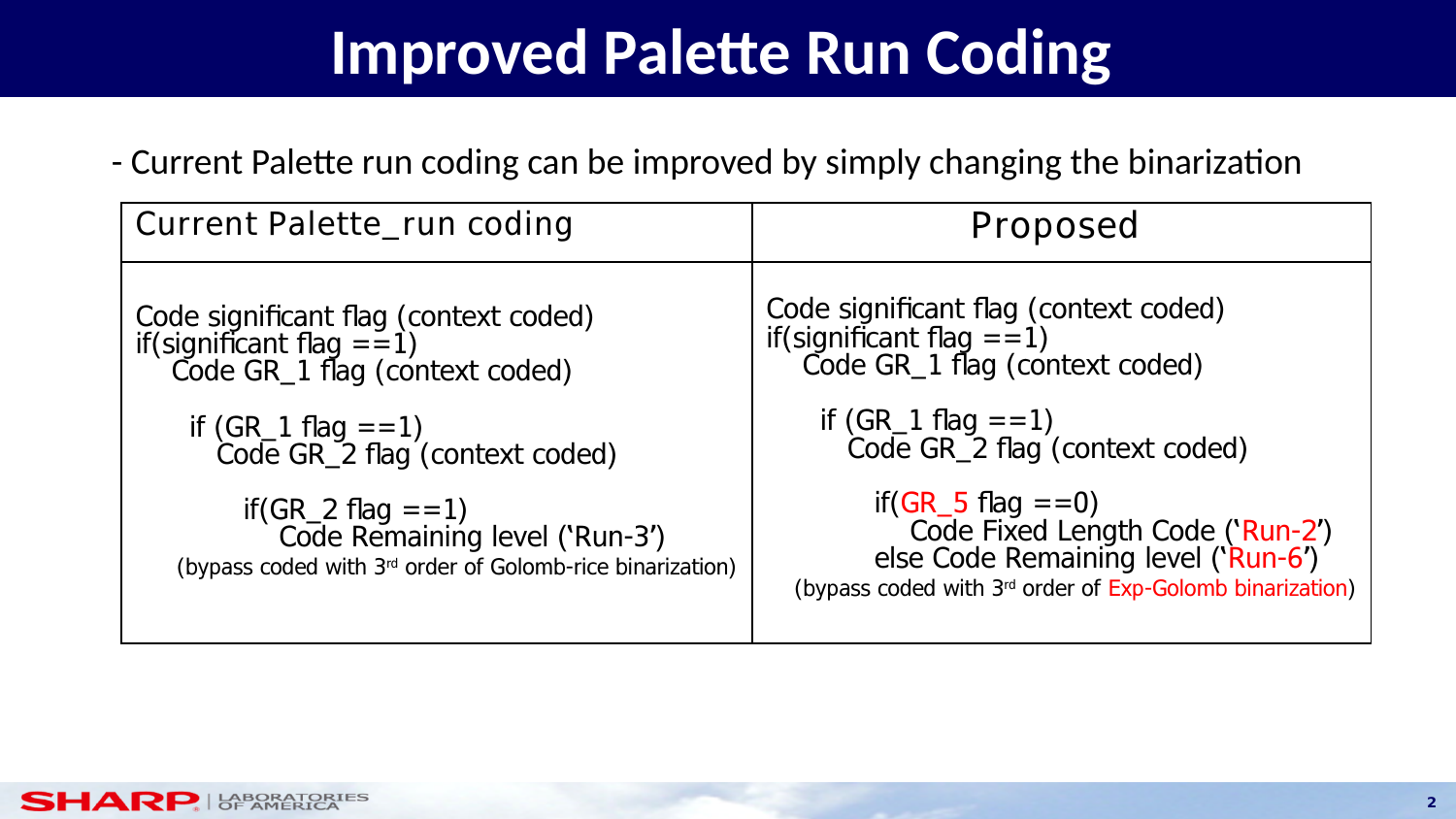

Improved Palette Run Coding
- Current Palette run coding can be improved by simply changing the binarization
| Current Palette\_run coding | Proposed |
| --- | --- |
| Code significant flag (context coded) if(significant flag ==1) Code GR\_1 flag (context coded) if (GR\_1 flag ==1) Code GR\_2 flag (context coded) if(GR\_2 flag ==1) Code Remaining level (‘Run-3’) (bypass coded with 3rd order of Golomb-rice binarization) | Code significant flag (context coded) if(significant flag ==1) Code GR\_1 flag (context coded) if (GR\_1 flag ==1) Code GR\_2 flag (context coded) if(GR\_5 flag ==0) Code Fixed Length Code (‘Run-2’) else Code Remaining level (‘Run-6’) (bypass coded with 3rd order of Exp-Golomb binarization) |